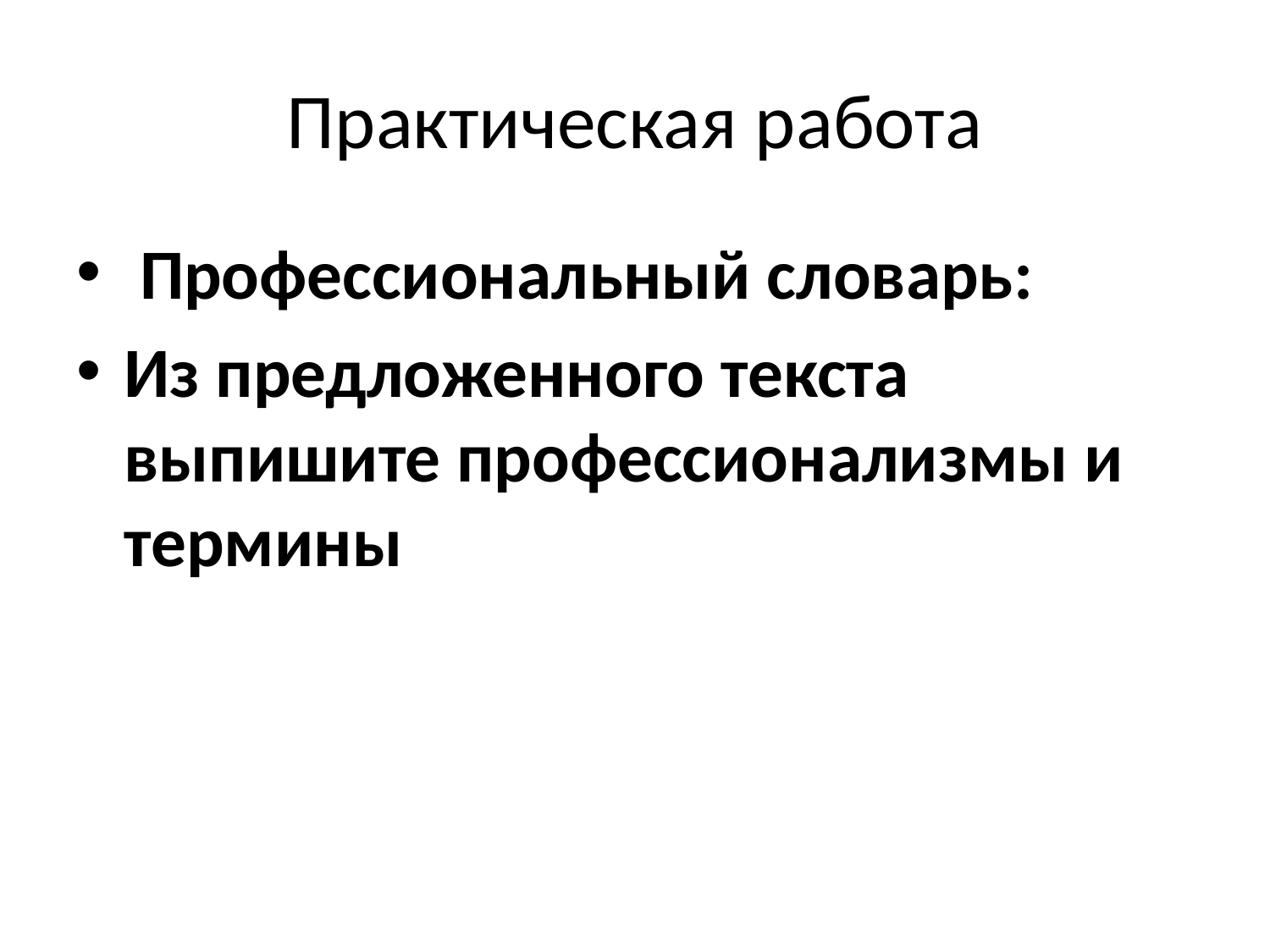

# Практическая работа
 Профессиональный словарь:
Из предложенного текста выпишите профессионализмы и термины